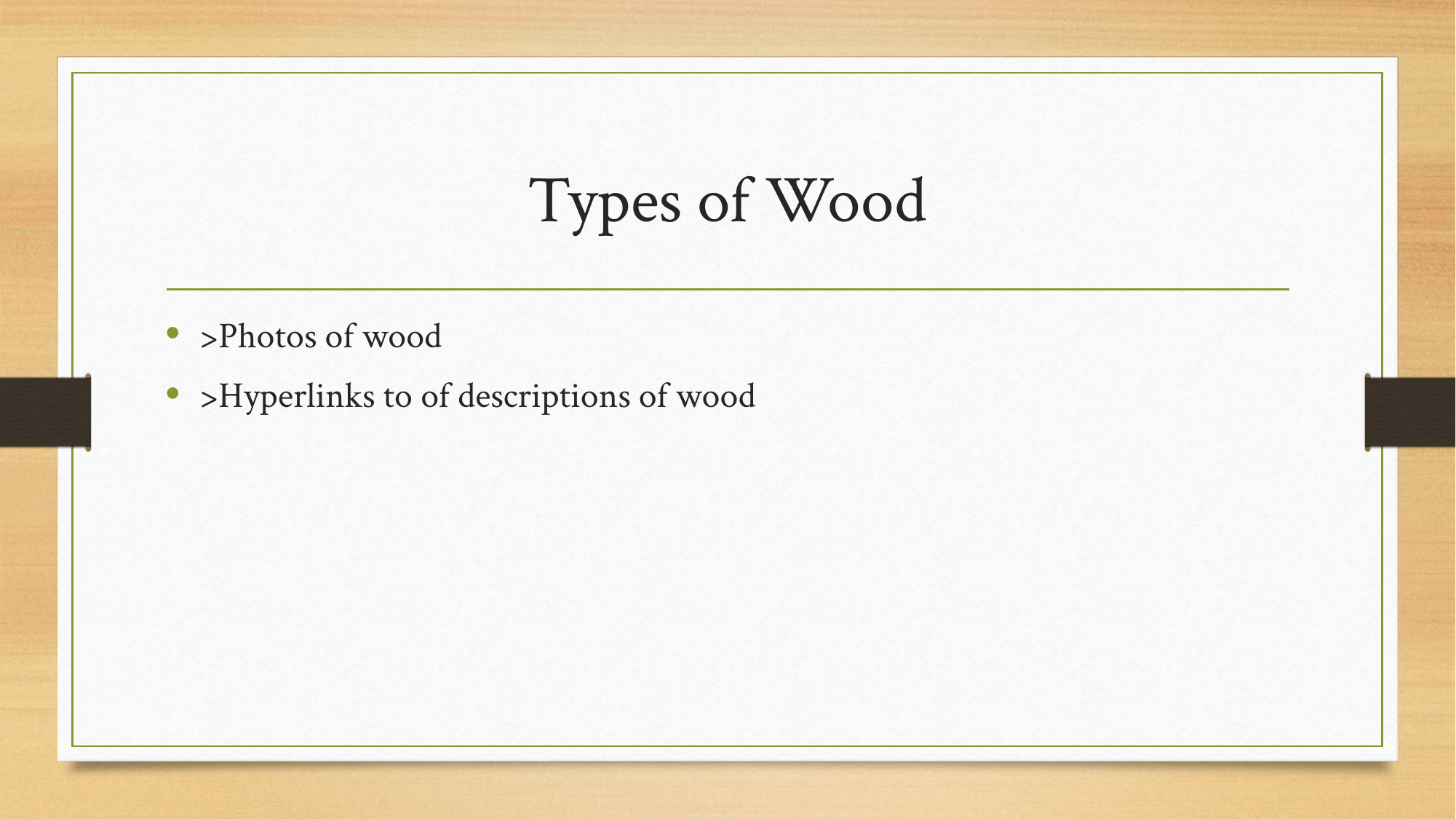

# Types of Wood
>Photos of wood
>Hyperlinks to of descriptions of wood